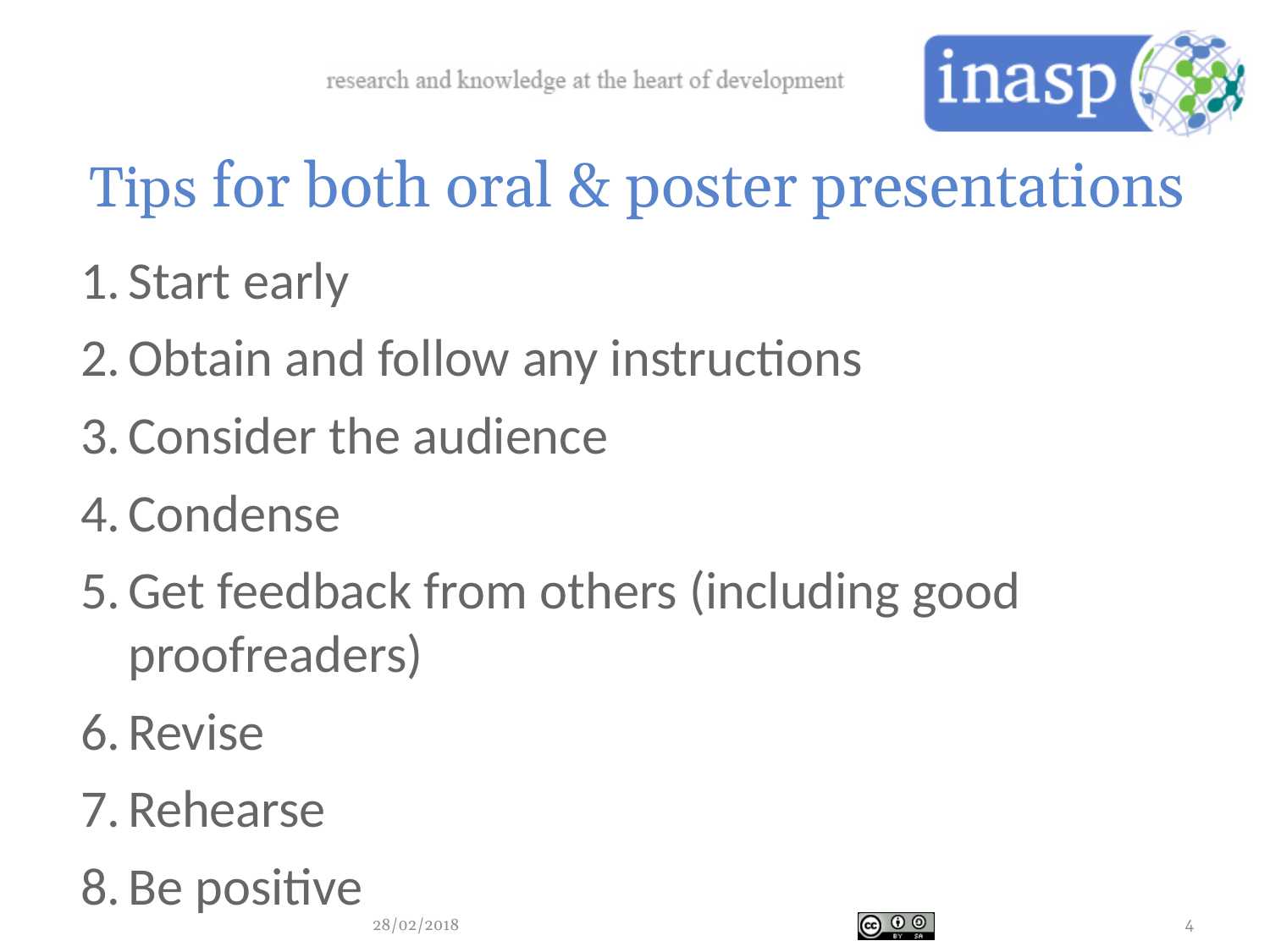

Tips for both oral & poster presentations
Start early
Obtain and follow any instructions
Consider the audience
Condense
Get feedback from others (including good proofreaders)
Revise
Rehearse
Be positive
28/02/2018

4